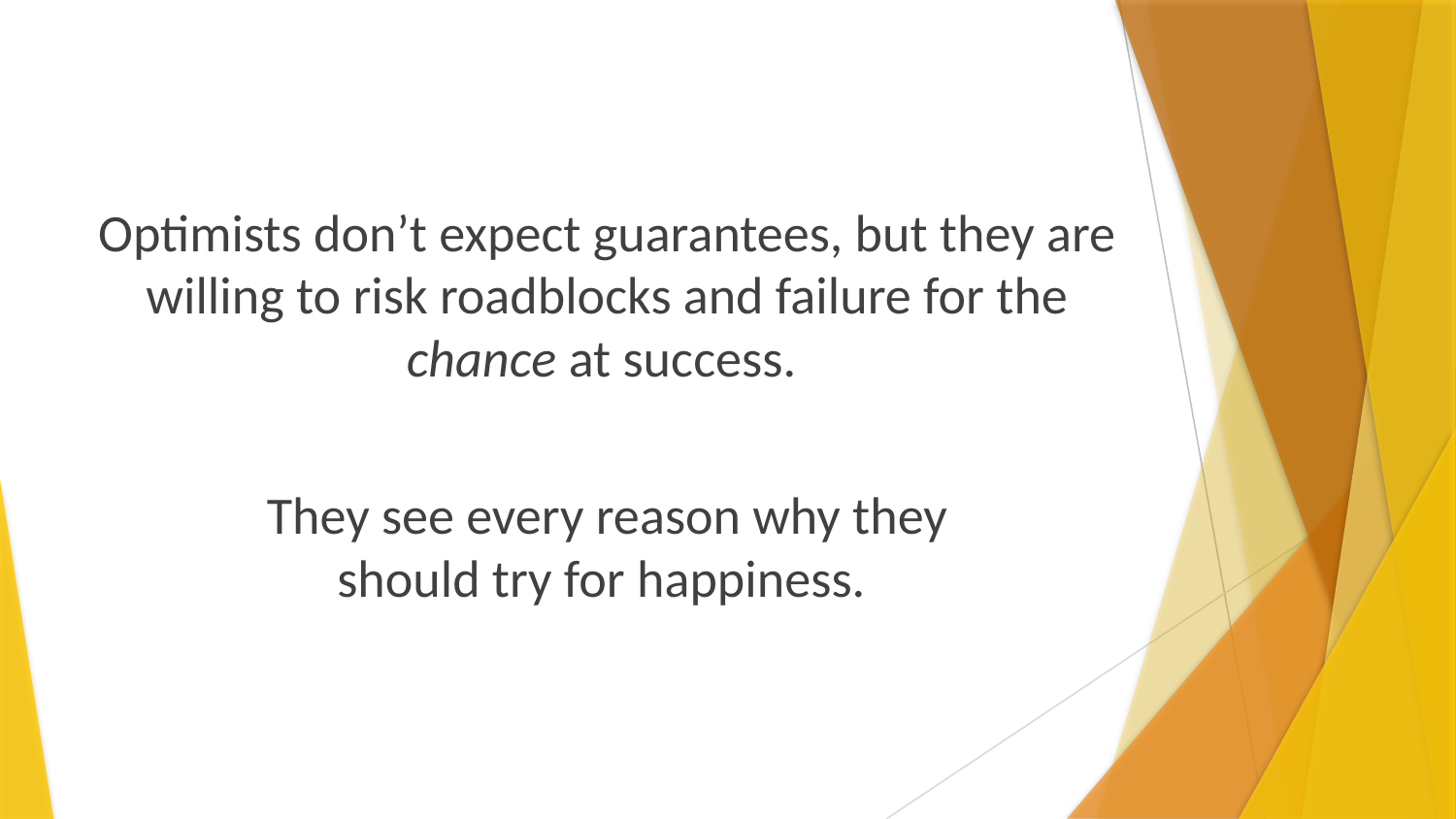

Optimists don’t expect guarantees, but they are willing to risk roadblocks and failure for the chance at success.

They see every reason why they
should try for happiness.